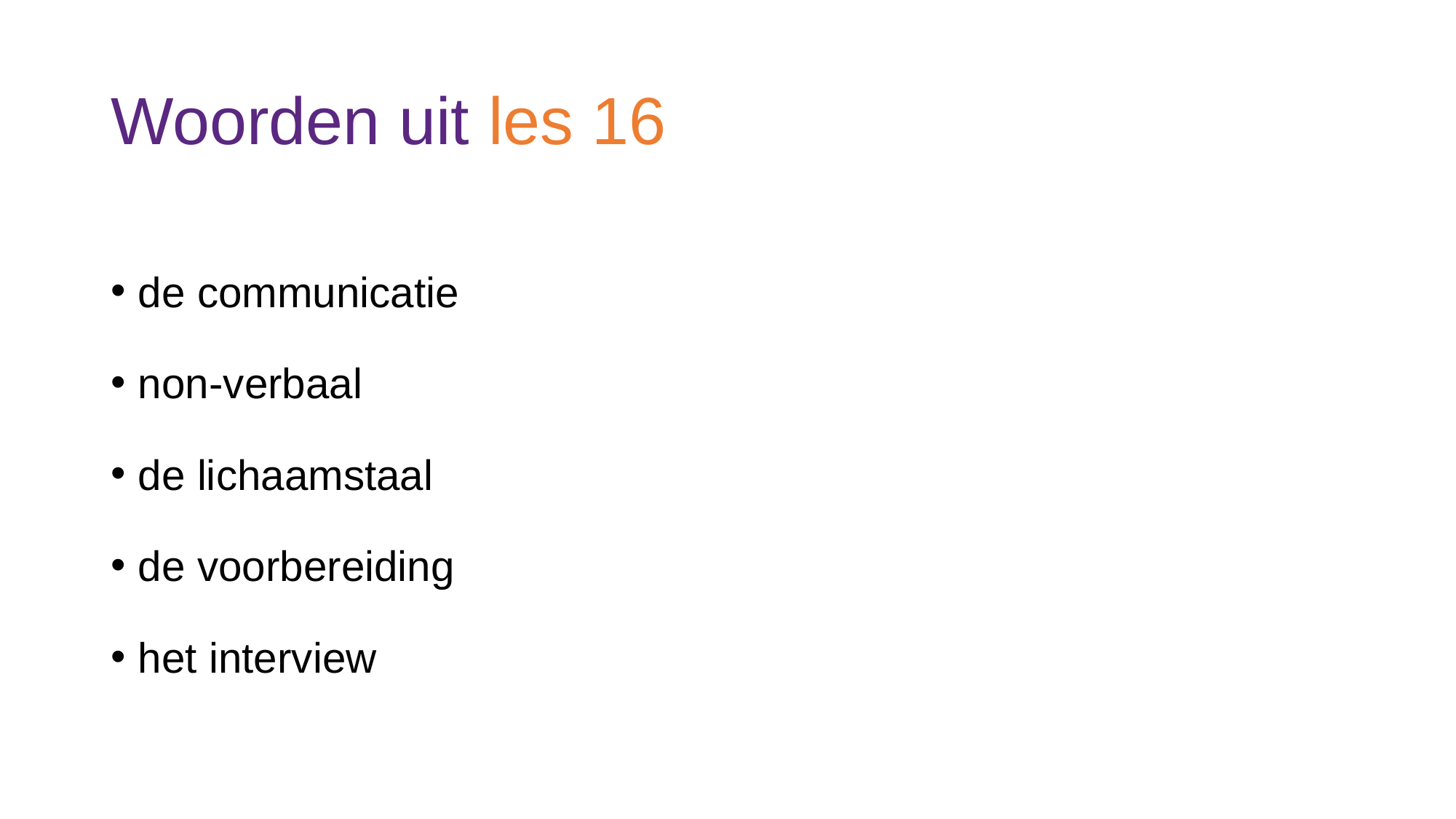

# Woorden uit les 16
de communicatie
non-verbaal
de lichaamstaal
de voorbereiding
het interview